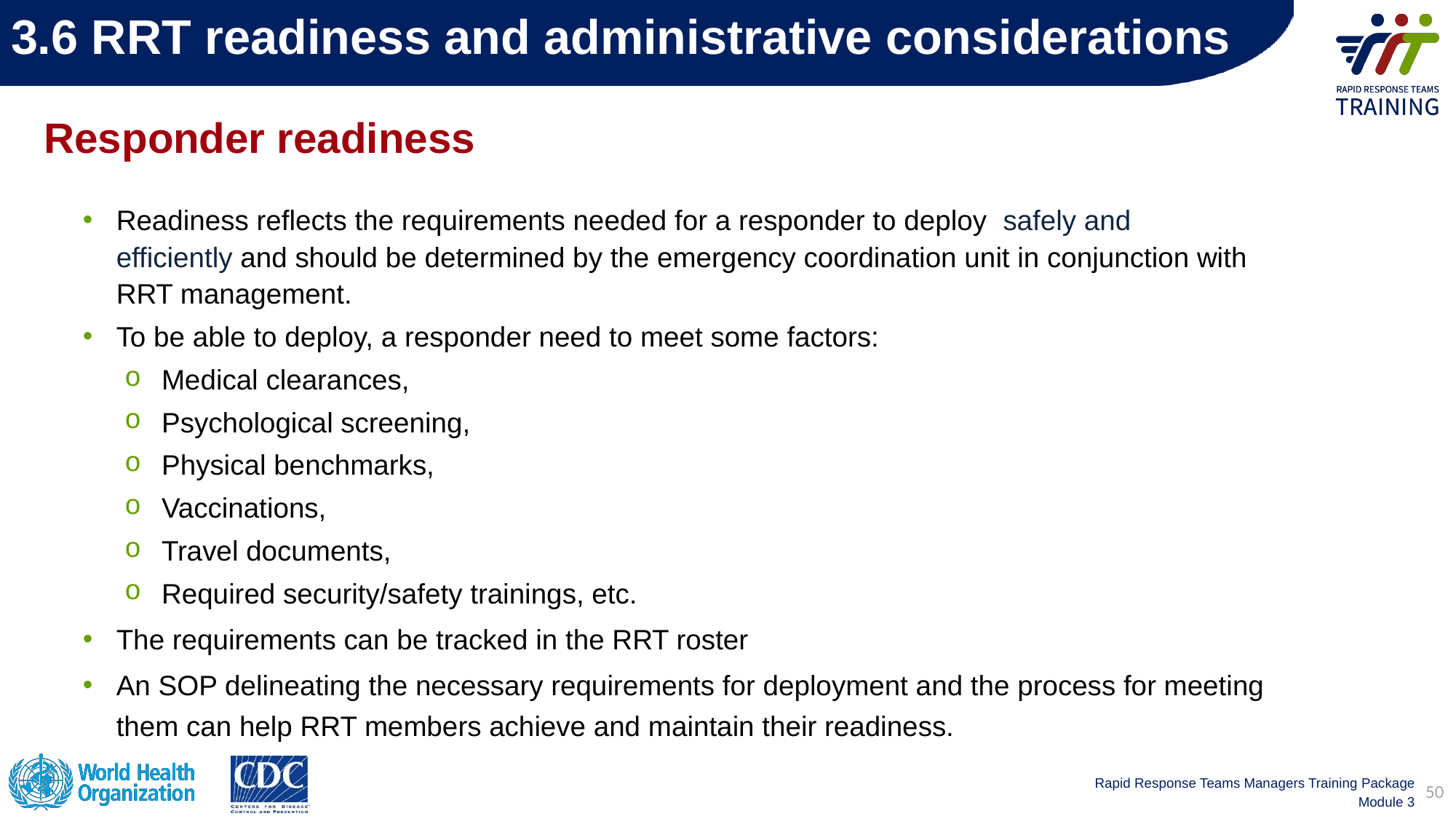

3.6 RRT readiness and administrative considerations
# Responder readiness
Readiness reflects the requirements needed for a responder to deploy  safely and efficiently and should be determined by the emergency coordination unit in conjunction with RRT management.
To be able to deploy, a responder need to meet some factors:
Medical clearances,
Psychological screening,
Physical benchmarks,
Vaccinations,
Travel documents,
Required security/safety trainings, etc.
The requirements can be tracked in the RRT roster
An SOP delineating the necessary requirements for deployment and the process for meeting them can help RRT members achieve and maintain their readiness.
50